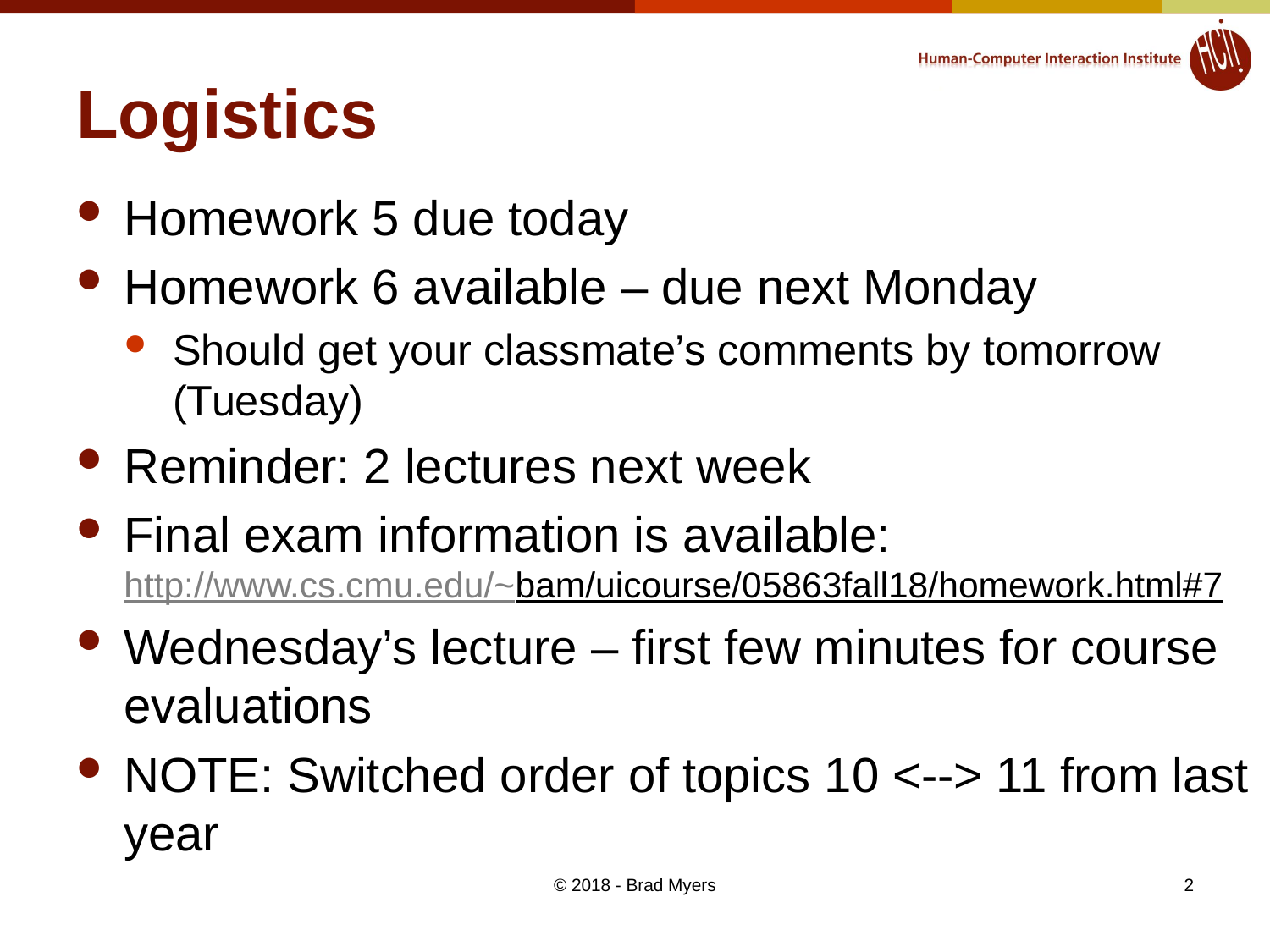

# Logistics
Homework 5 due today
Homework 6 available – due next Monday
Should get your classmate’s comments by tomorrow (Tuesday)
Reminder: 2 lectures next week
Final exam information is available:
http://www.cs.cmu.edu/~bam/uicourse/05863fall18/homework.html#7
Wednesday’s lecture – first few minutes for course evaluations
NOTE: Switched order of topics 10 <--> 11 from last year
© 2018 - Brad Myers
2